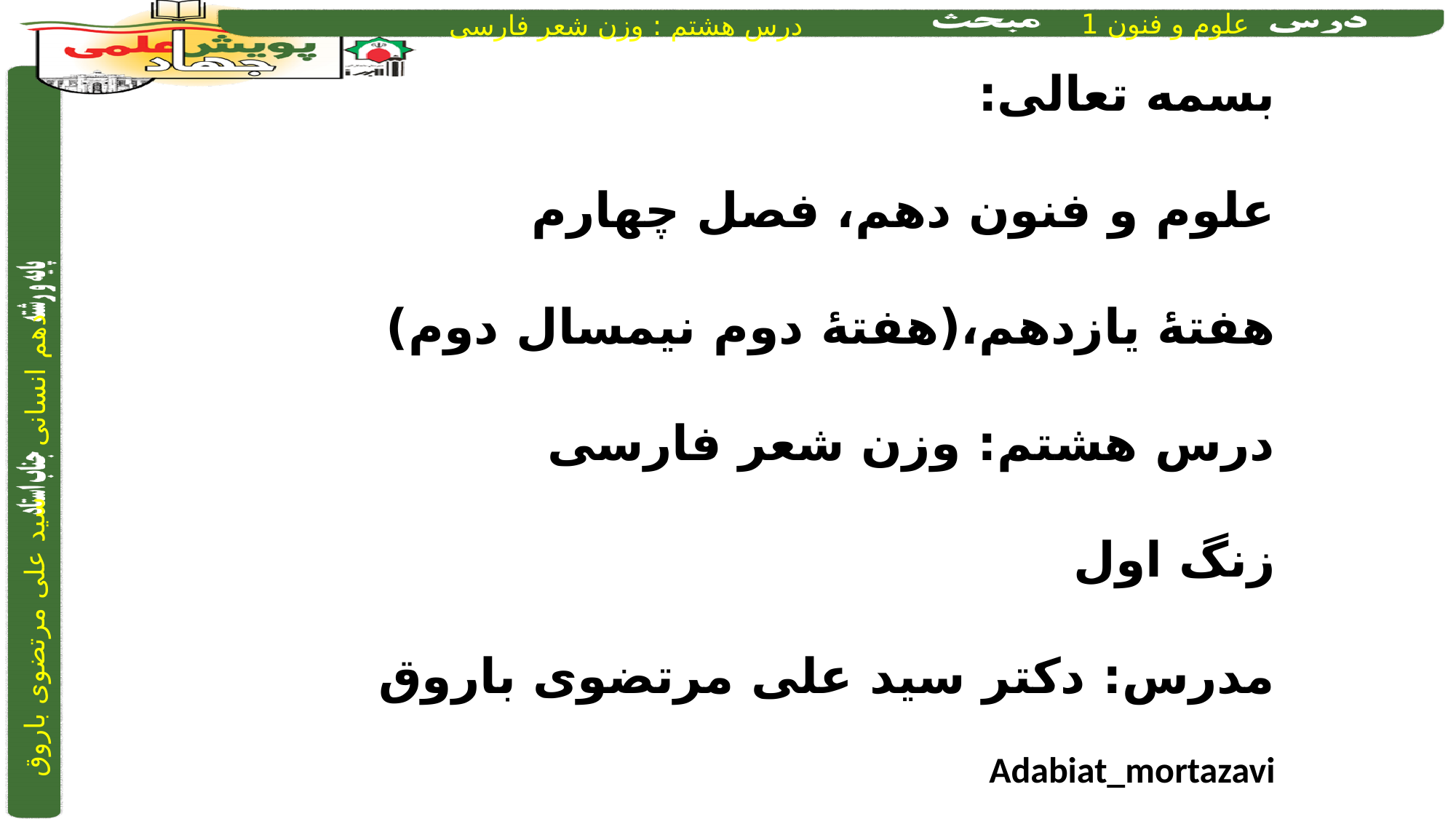

بسمه تعالی:
علوم و فنون دهم، فصل چهارم
هفتۀ یازدهم،(هفتۀ دوم نیمسال دوم)
درس هشتم: وزن شعر فارسی
زنگ اول
مدرس: دکتر سید علی مرتضوی باروق
Adabiat_mortazavi